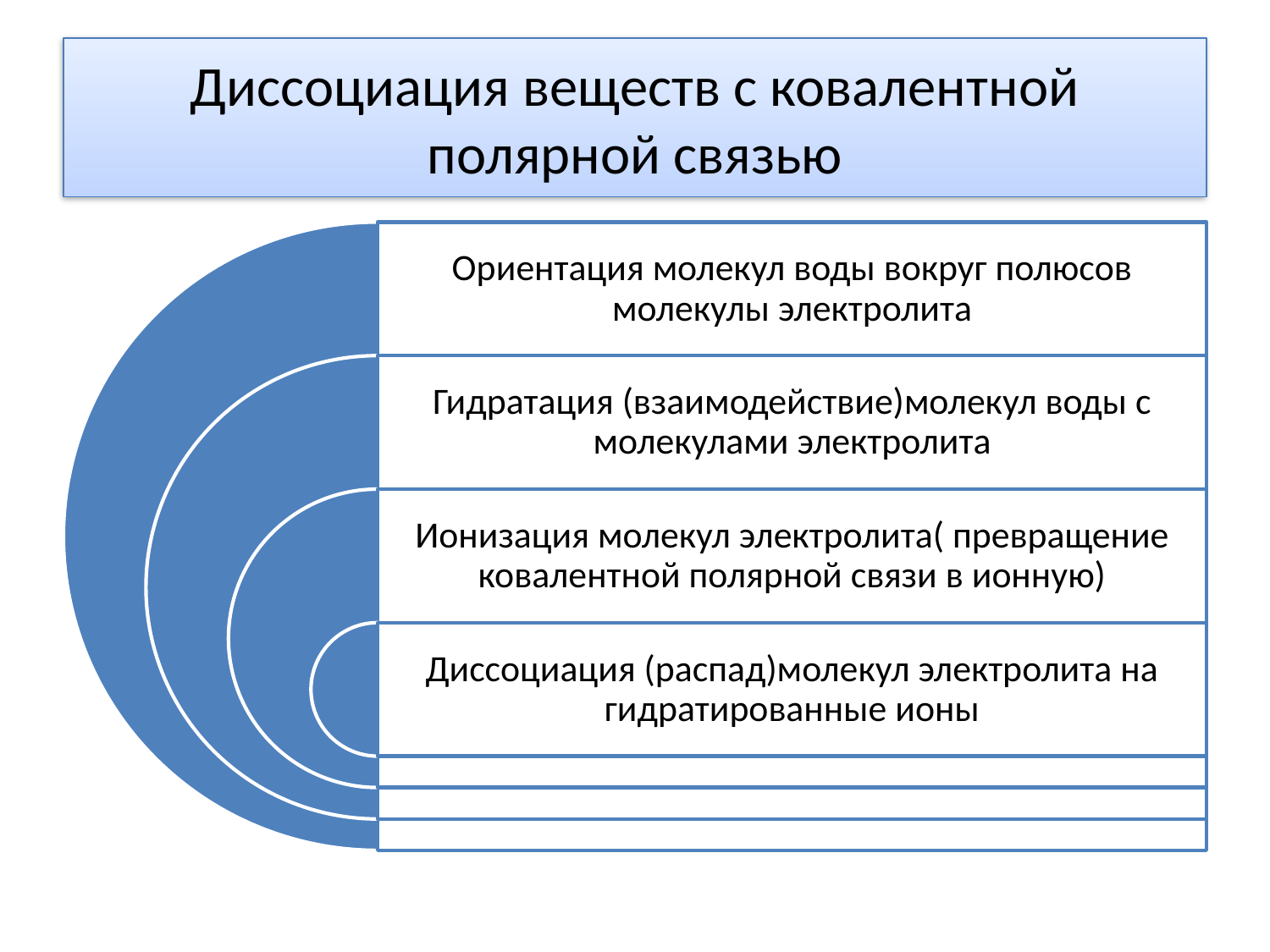

# Диссоциация веществ с ковалентной полярной связью
Ориентация молекул воды вокруг полюсов молекулы электролита
Гидратация (взаимодействие)молекул воды с молекулами электролита
Ионизация молекул электролита( превращение ковалентной полярной связи в ионную)
Диссоциация (распад)молекул электролита на гидратированные ионы